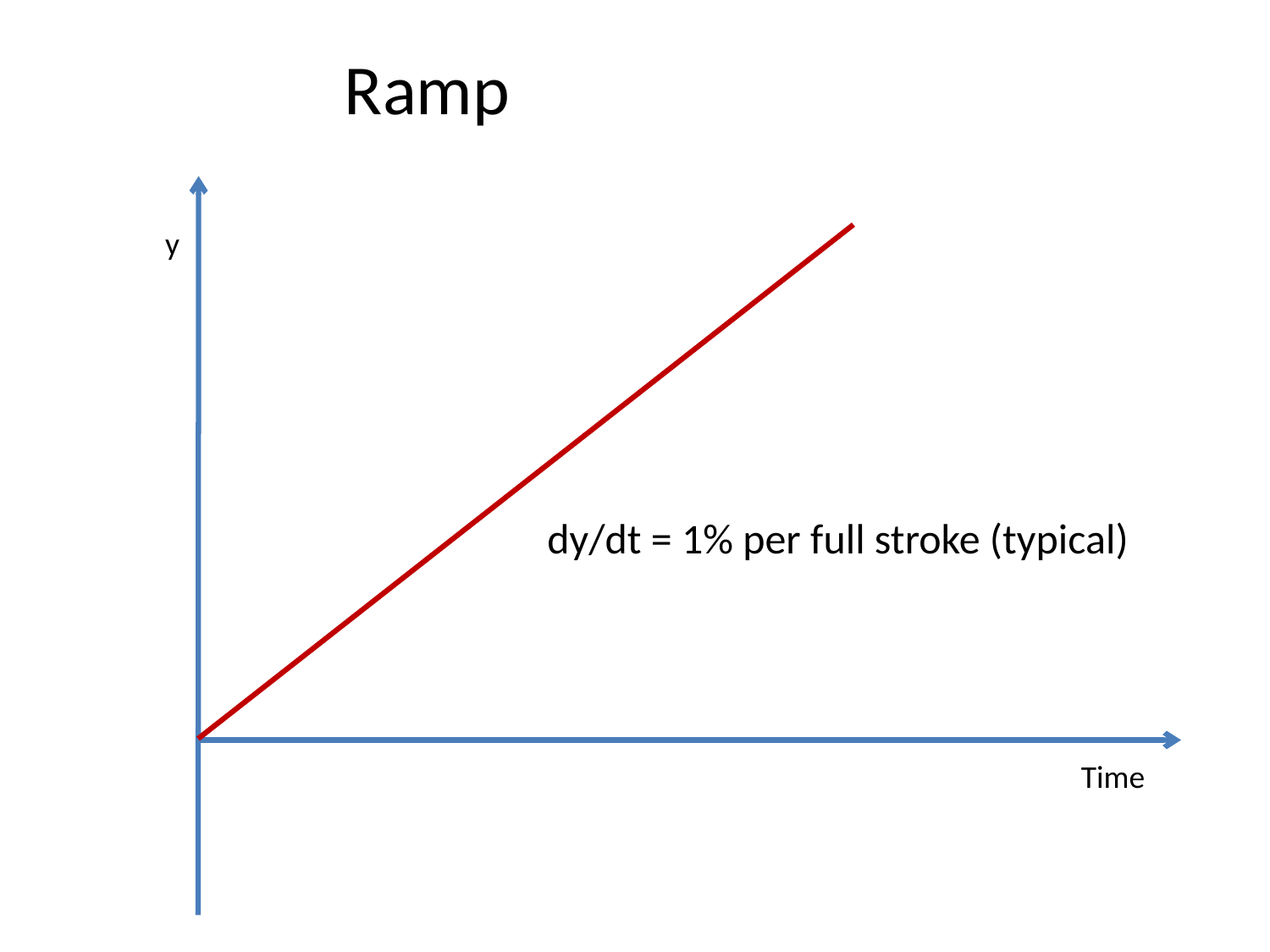

Ramp
y
dy/dt = 1% per full stroke (typical)
Time